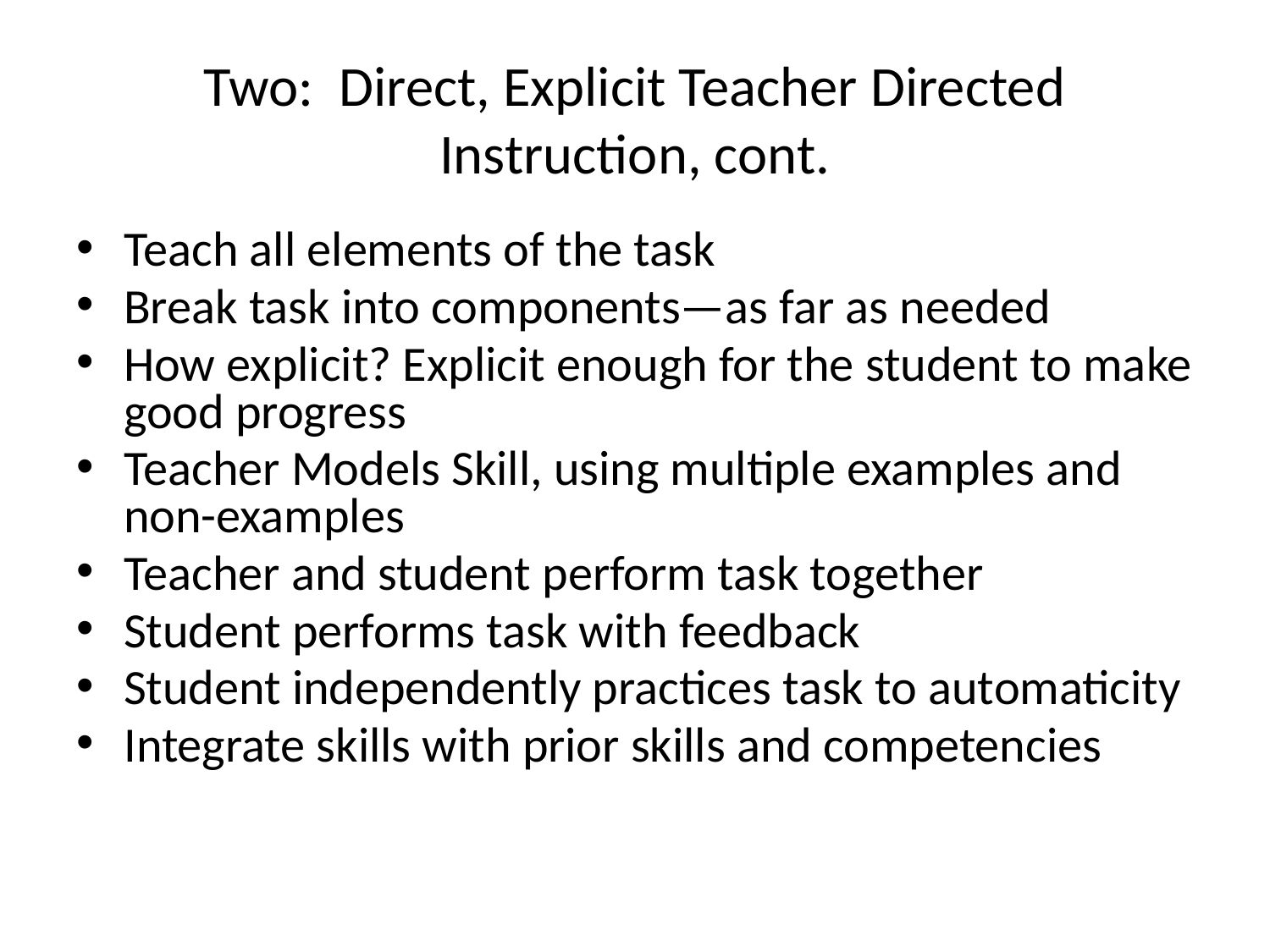

# Two:  Direct, Explicit Teacher Directed Instruction, cont.
Teach all elements of the task
Break task into components—as far as needed
How explicit? Explicit enough for the student to make good progress
Teacher Models Skill, using multiple examples and non-examples
Teacher and student perform task together
Student performs task with feedback
Student independently practices task to automaticity
Integrate skills with prior skills and competencies